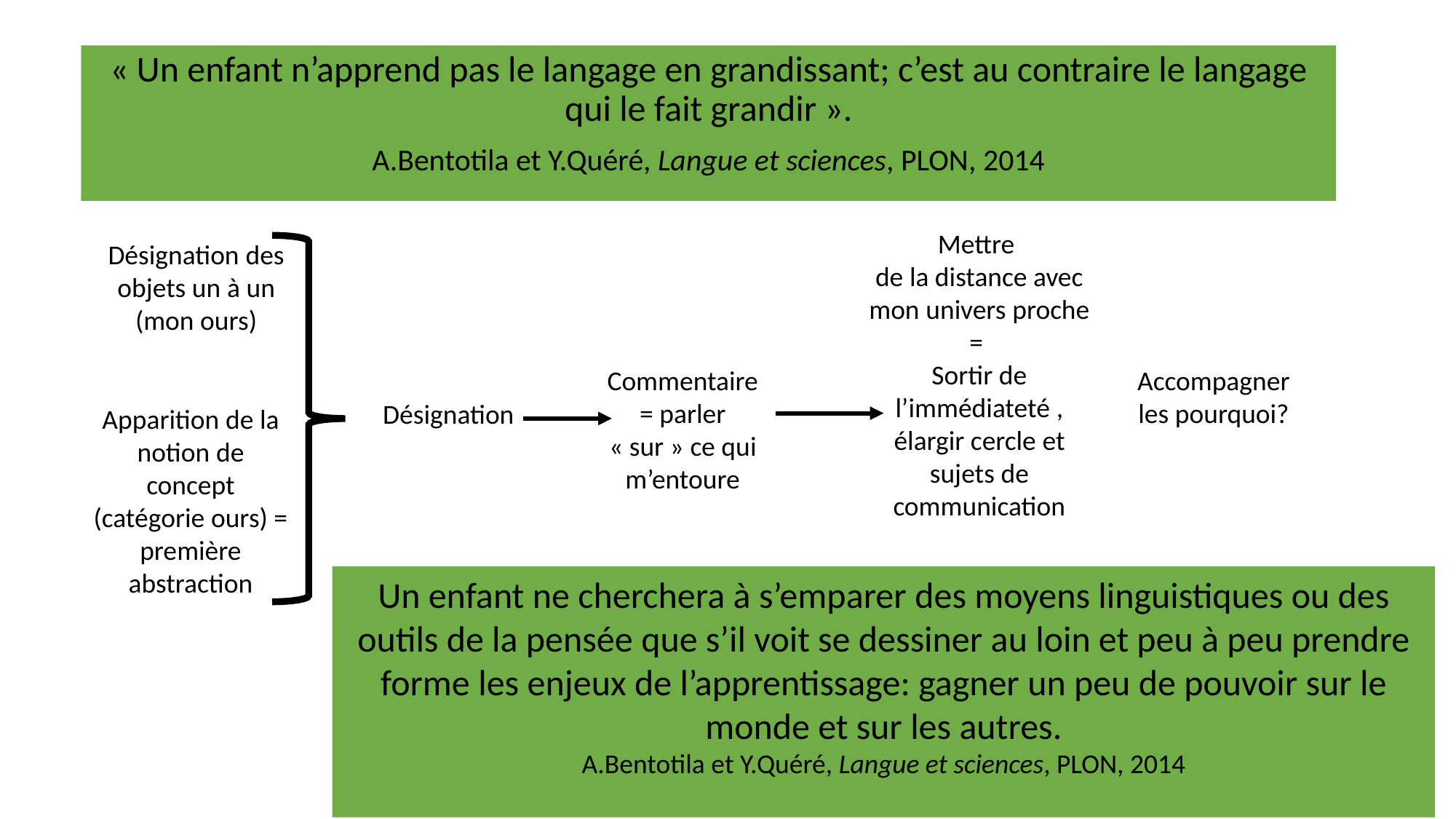

« Un enfant n’apprend pas le langage en grandissant; c’est au contraire le langage qui le fait grandir ».
A.Bentotila et Y.Quéré, Langue et sciences, PLON, 2014

Mettre
de la distance avec mon univers proche =
Sortir de l’immédiateté , élargir cercle et sujets de communication

Désignation des objets un à un (mon ours)

Commentaire = parler « sur » ce qui m’entoure
Accompagner les pourquoi?
Désignation
Apparition de la notion de concept (catégorie ours) = première abstraction
Un enfant ne cherchera à s’emparer des moyens linguistiques ou des outils de la pensée que s’il voit se dessiner au loin et peu à peu prendre forme les enjeux de l’apprentissage: gagner un peu de pouvoir sur le monde et sur les autres.
A.Bentotila et Y.Quéré, Langue et sciences, PLON, 2014